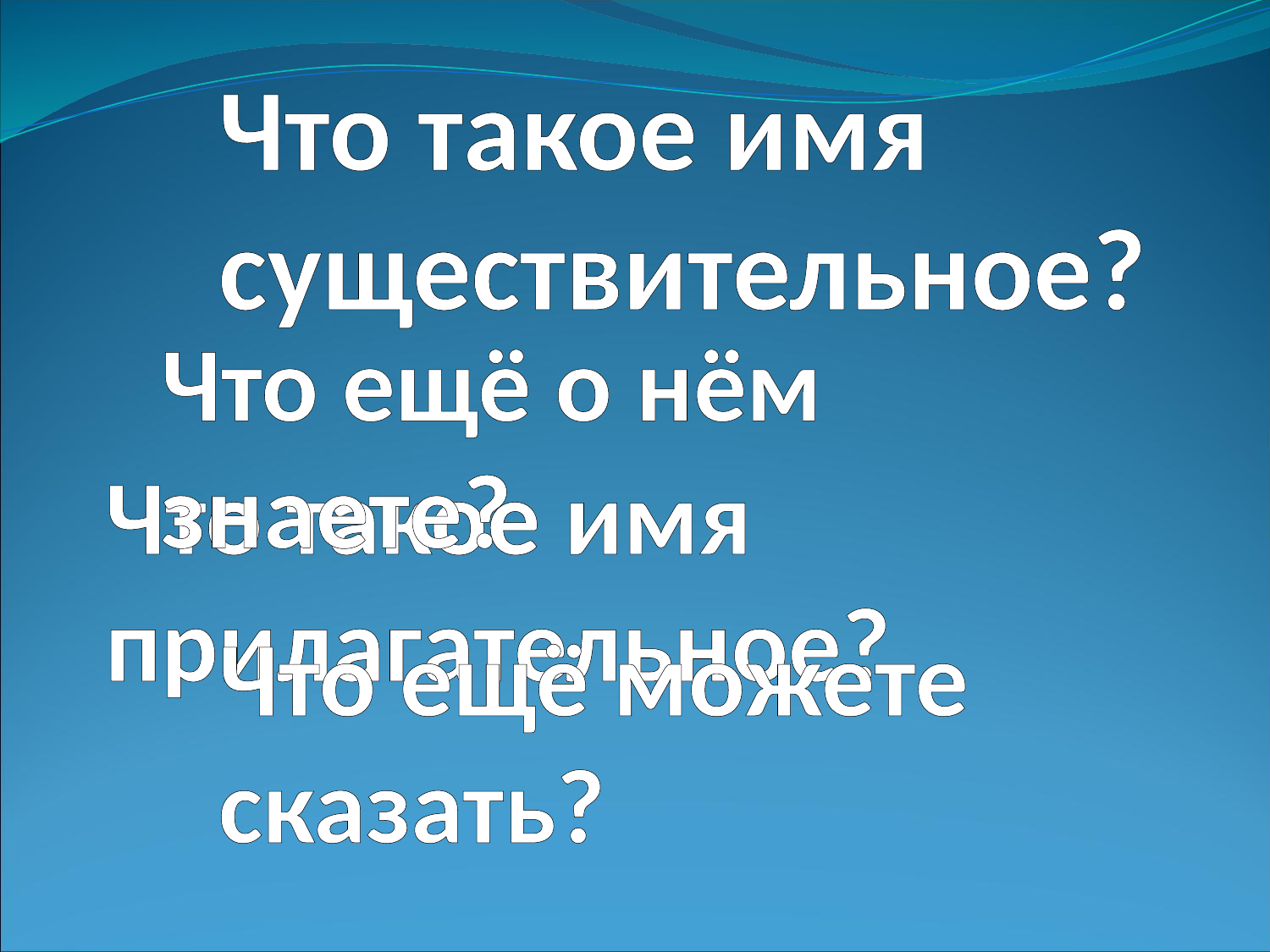

Что такое имя существительное?
Что ещё о нём знаете?
Что такое имя прилагательное?
Что ещё можете сказать?